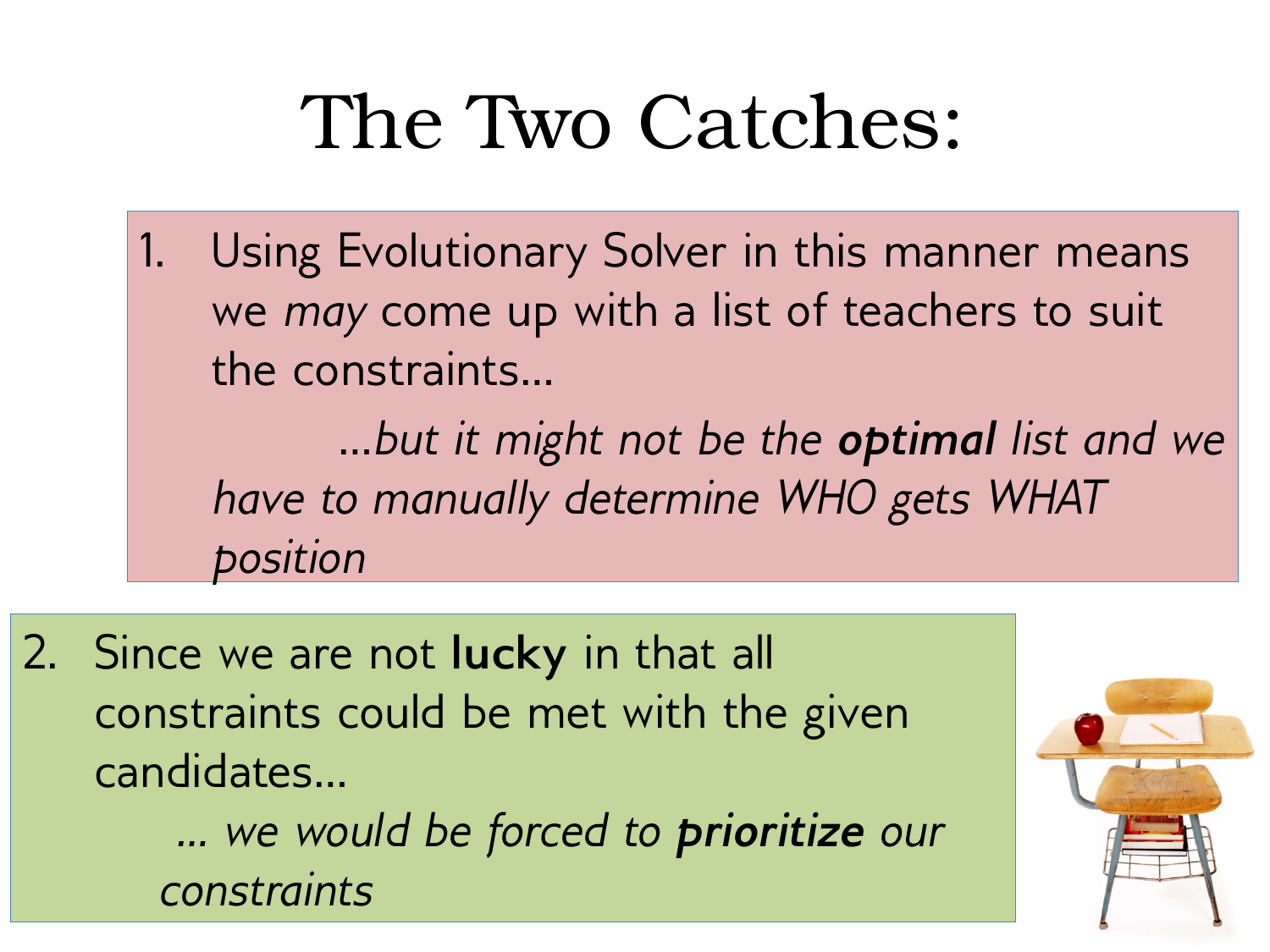

# The Two Catches:
Using Evolutionary Solver in this manner means we may come up with a list of teachers to suit the constraints…
		…but it might not be the optimal list and we have to manually determine WHO gets WHAT position
Since we are not lucky in that all constraints could be met with the given candidates…
      … we would be forced to prioritize our constraints